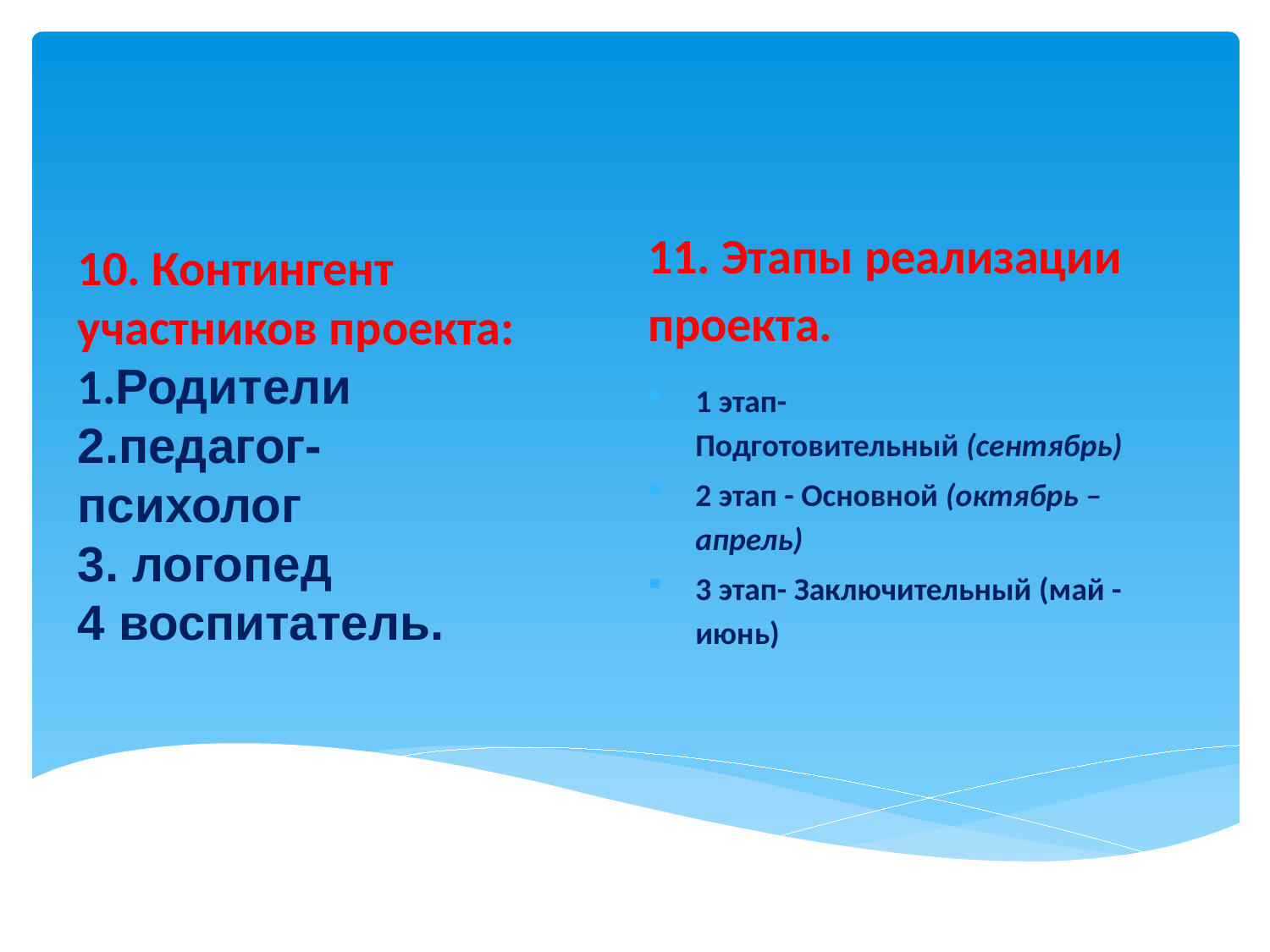

11. Этапы реализации проекта.
1 этап- Подготовительный (сентябрь)
2 этап - Основной (октябрь – апрель)
3 этап- Заключительный (май -июнь)

# 10. Контингент участников проекта:  1.Родители 2.педагог-психолог 3. логопед 4 воспитатель.